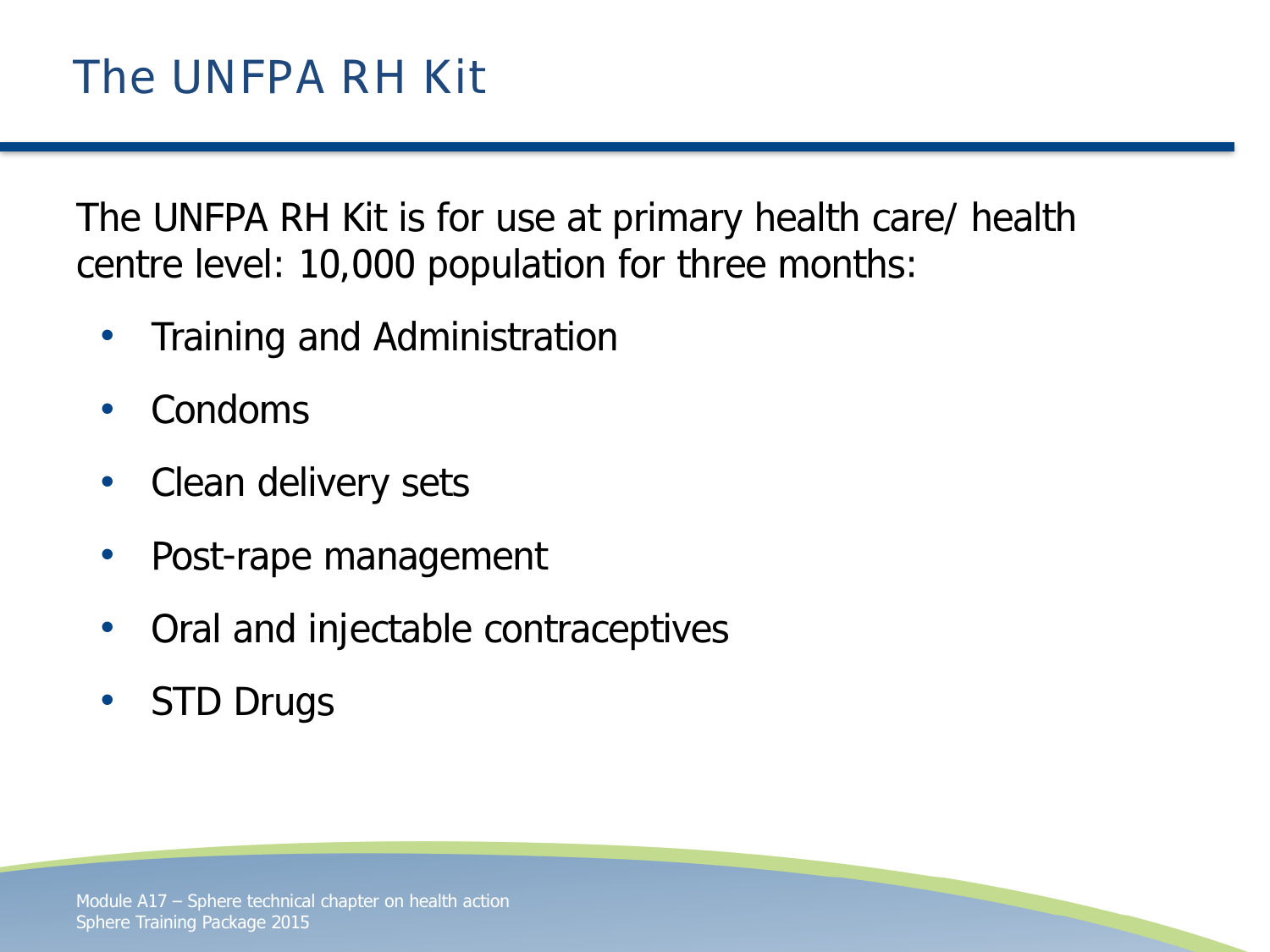

# The UNFPA RH Kit
The UNFPA RH Kit is for use at primary health care/ health centre level: 10,000 population for three months:
Training and Administration
Condoms
Clean delivery sets
Post-rape management
Oral and injectable contraceptives
STD Drugs

Module A17 – Sphere technical chapter on health action
Sphere Training Package 2015